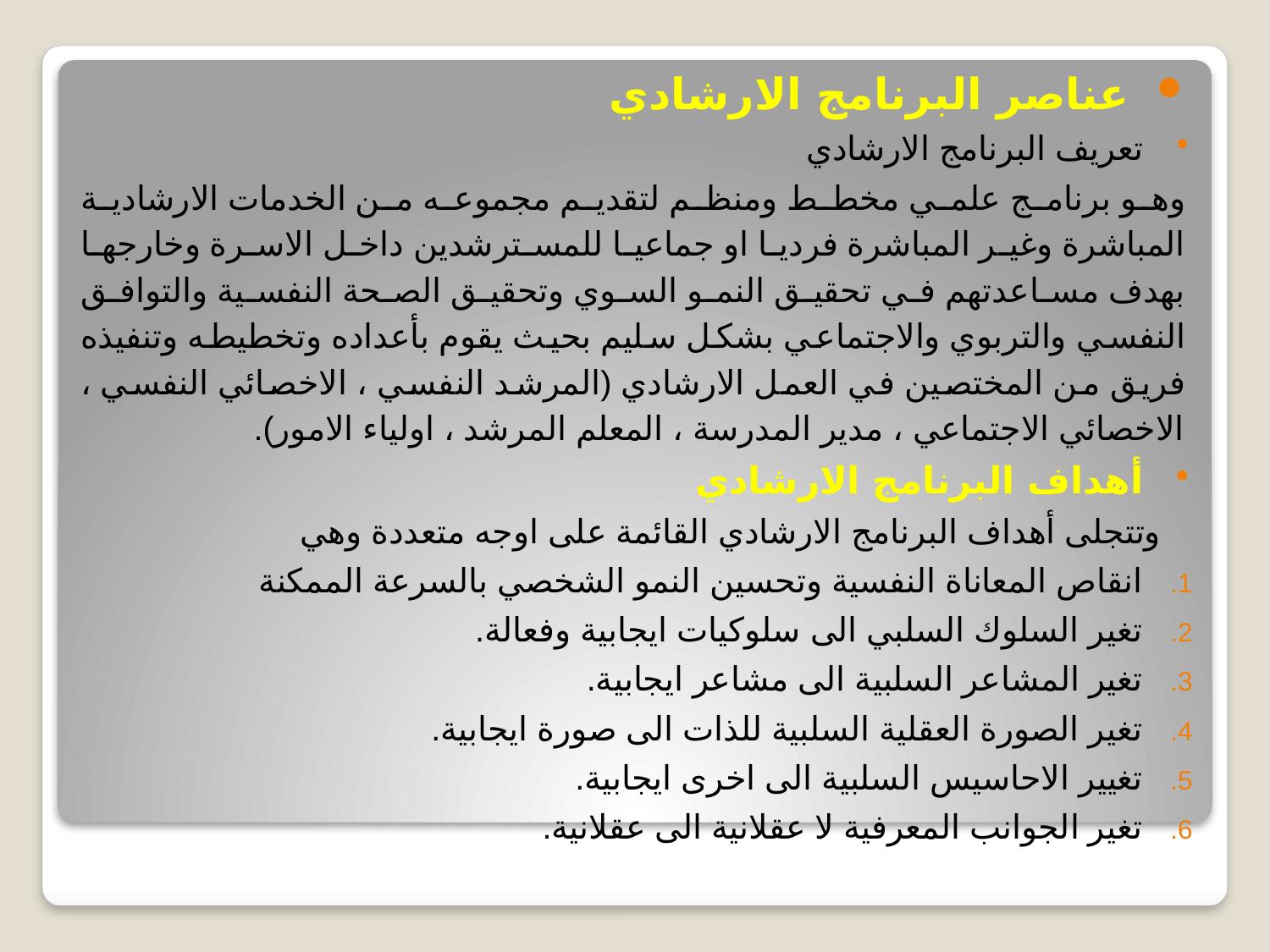

عناصر البرنامج الارشادي
تعريف البرنامج الارشادي
وهو برنامج علمي مخطط ومنظم لتقديم مجموعه من الخدمات الارشادية المباشرة وغير المباشرة فرديا او جماعيا للمسترشدين داخل الاسرة وخارجها بهدف مساعدتهم في تحقيق النمو السوي وتحقيق الصحة النفسية والتوافق النفسي والتربوي والاجتماعي بشكل سليم بحيث يقوم بأعداده وتخطيطه وتنفيذه فريق من المختصين في العمل الارشادي (المرشد النفسي ، الاخصائي النفسي ، الاخصائي الاجتماعي ، مدير المدرسة ، المعلم المرشد ، اولياء الامور).
أهداف البرنامج الارشادي
وتتجلى أهداف البرنامج الارشادي القائمة على اوجه متعددة وهي
انقاص المعاناة النفسية وتحسين النمو الشخصي بالسرعة الممكنة
تغير السلوك السلبي الى سلوكيات ايجابية وفعالة.
تغير المشاعر السلبية الى مشاعر ايجابية.
تغير الصورة العقلية السلبية للذات الى صورة ايجابية.
تغيير الاحاسيس السلبية الى اخرى ايجابية.
تغير الجوانب المعرفية لا عقلانية الى عقلانية.